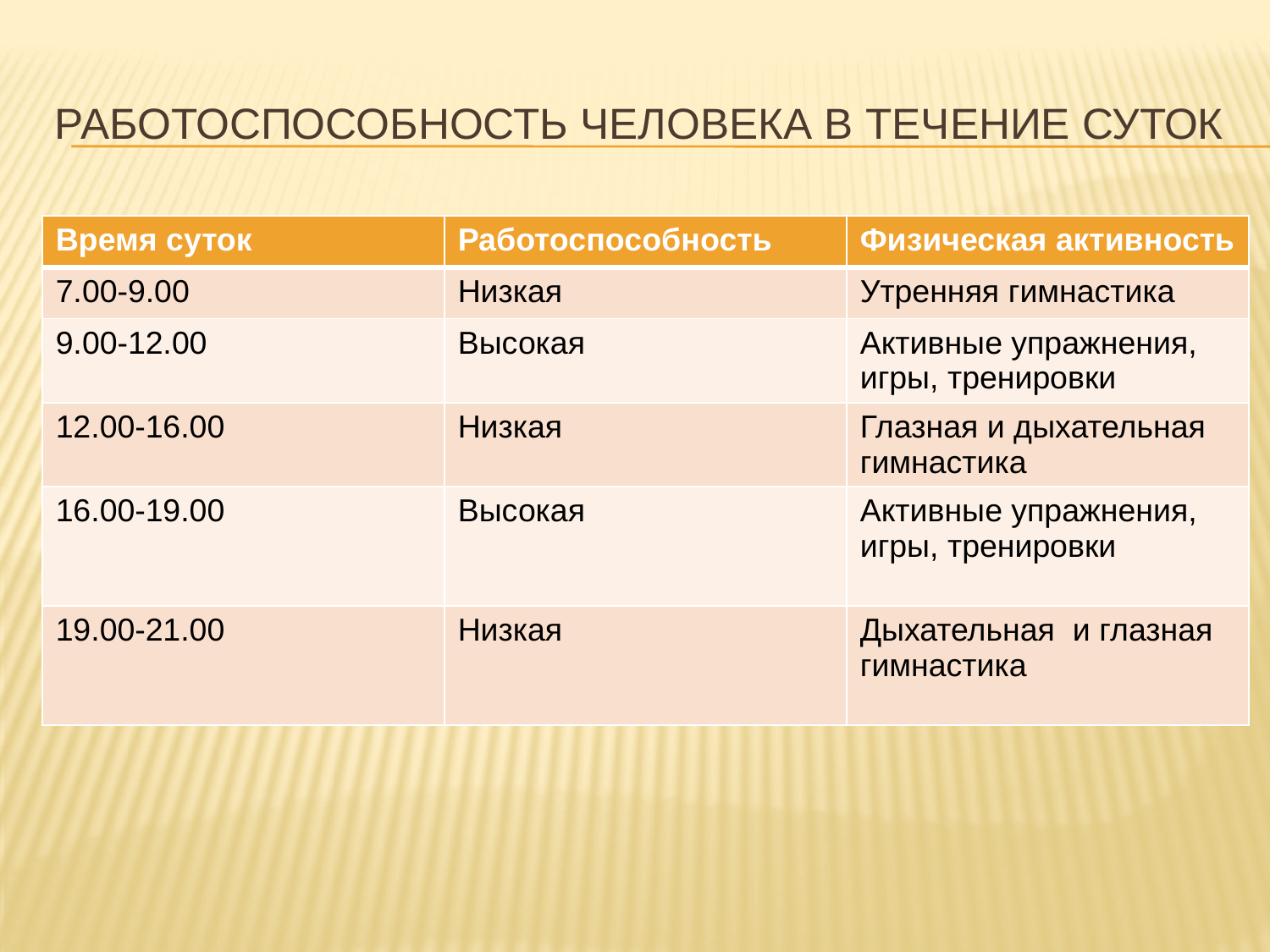

# Работоспособность человека в течение суток
| Время суток | Работоспособность | Физическая активность |
| --- | --- | --- |
| 7.00-9.00 | Низкая | Утренняя гимнастика |
| 9.00-12.00 | Высокая | Активные упражнения, игры, тренировки |
| 12.00-16.00 | Низкая | Глазная и дыхательная гимнастика |
| 16.00-19.00 | Высокая | Активные упражнения, игры, тренировки |
| 19.00-21.00 | Низкая | Дыхательная и глазная гимнастика |